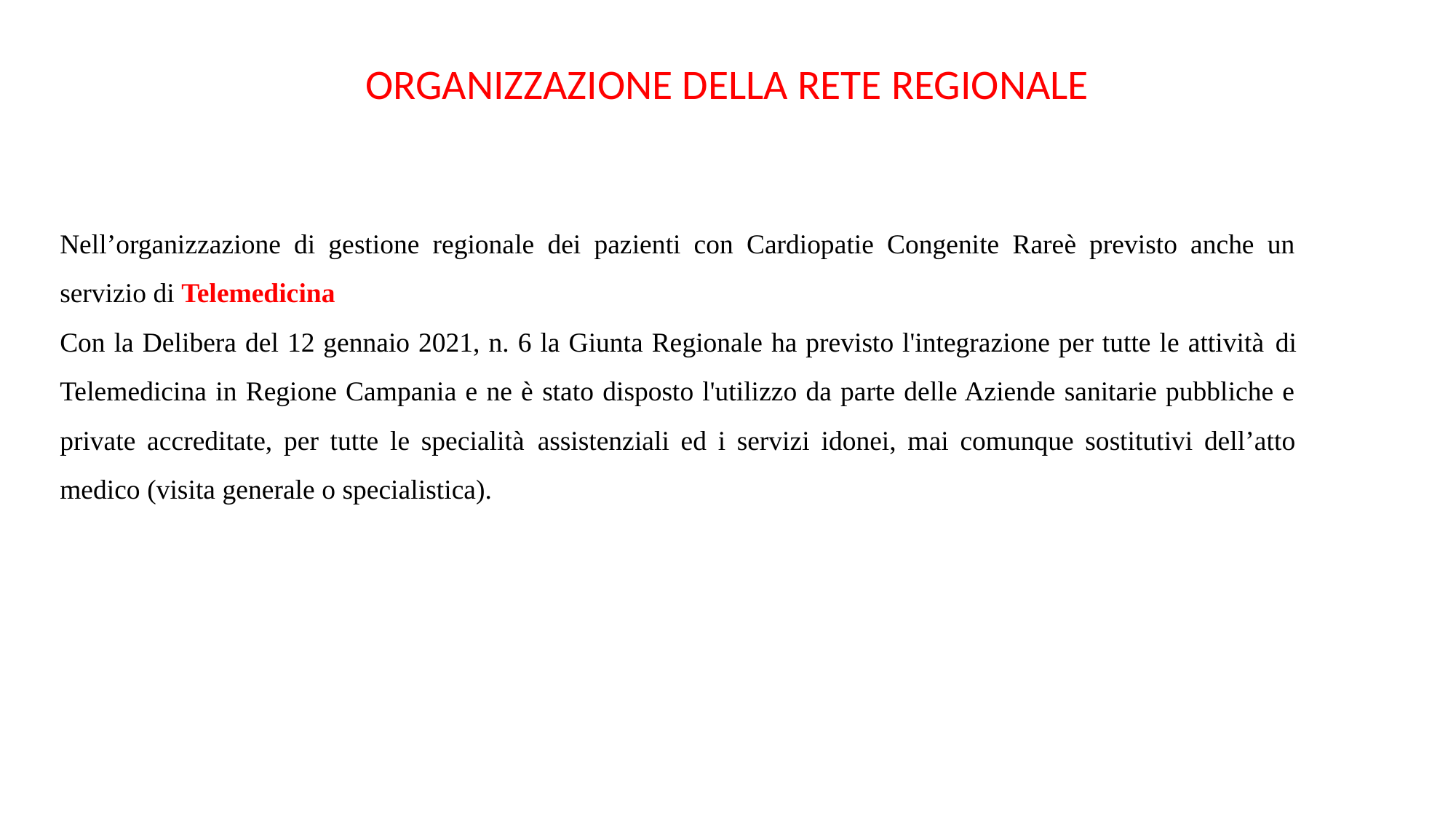

# ORGANIZZAZIONE DELLA RETE REGIONALE

Nell’organizzazione di gestione regionale dei pazienti con Cardiopatie Congenite Rareè previsto anche un servizio di Telemedicina
Con la Delibera del 12 gennaio 2021, n. 6 la Giunta Regionale ha previsto l'integrazione per tutte le attività di Telemedicina in Regione Campania e ne è stato disposto l'utilizzo da parte delle Aziende sanitarie pubbliche e private accreditate, per tutte le specialità assistenziali ed i servizi idonei, mai comunque sostitutivi dell’atto medico (visita generale o specialistica).